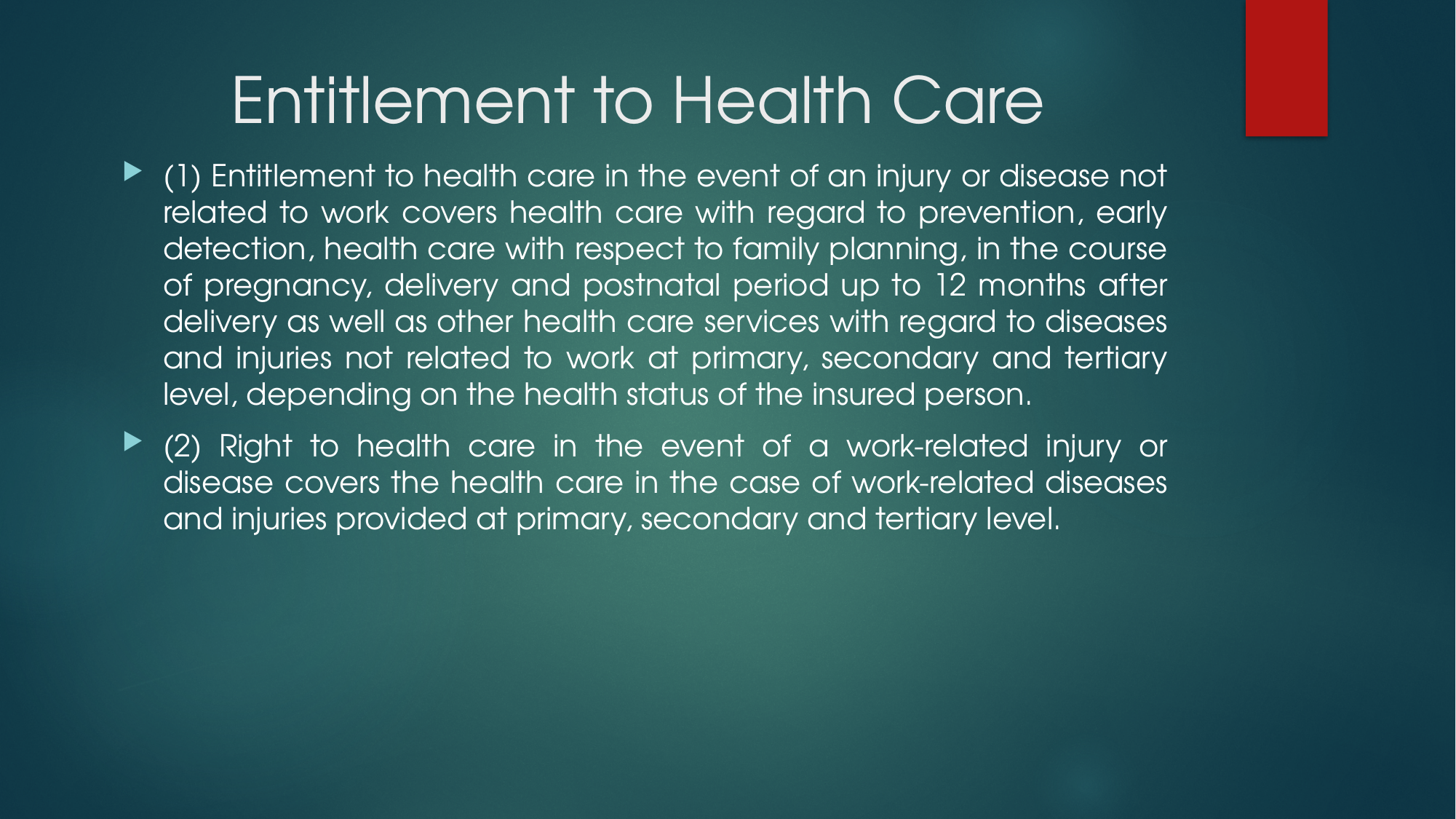

# Entitlement to Health Care
(1) Entitlement to health care in the event of an injury or disease not related to work covers health care with regard to prevention, early detection, health care with respect to family planning, in the course of pregnancy, delivery and postnatal period up to 12 months after delivery as well as other health care services with regard to diseases and injuries not related to work at primary, secondary and tertiary level, depending on the health status of the insured person.
(2) Right to health care in the event of a work-related injury or disease covers the health care in the case of work-related diseases and injuries provided at primary, secondary and tertiary level.